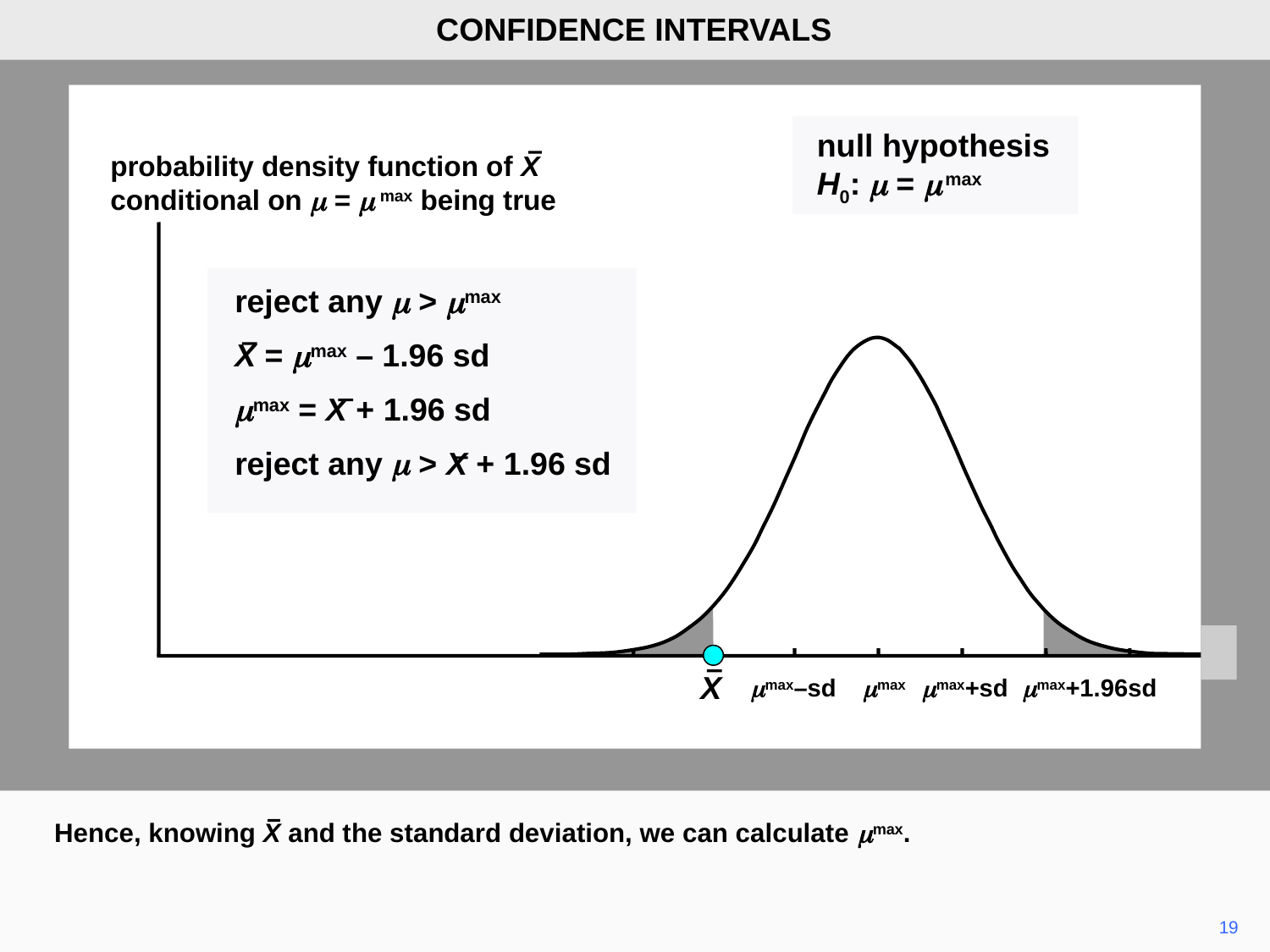

CONFIDENCE INTERVALS

null hypothesis
H0: μ = μ max
probability density function of X

conditional on μ = μ max being true

reject any μ > μmax
X = μmax – 1.96 sd
μmax = X + 1.96 sd
reject any μ > X + 1.96 sd

X

μmax–sd
μmax
μmax+sd
μmax+1.96sd

Hence, knowing X and the standard deviation, we can calculate μmax.

19